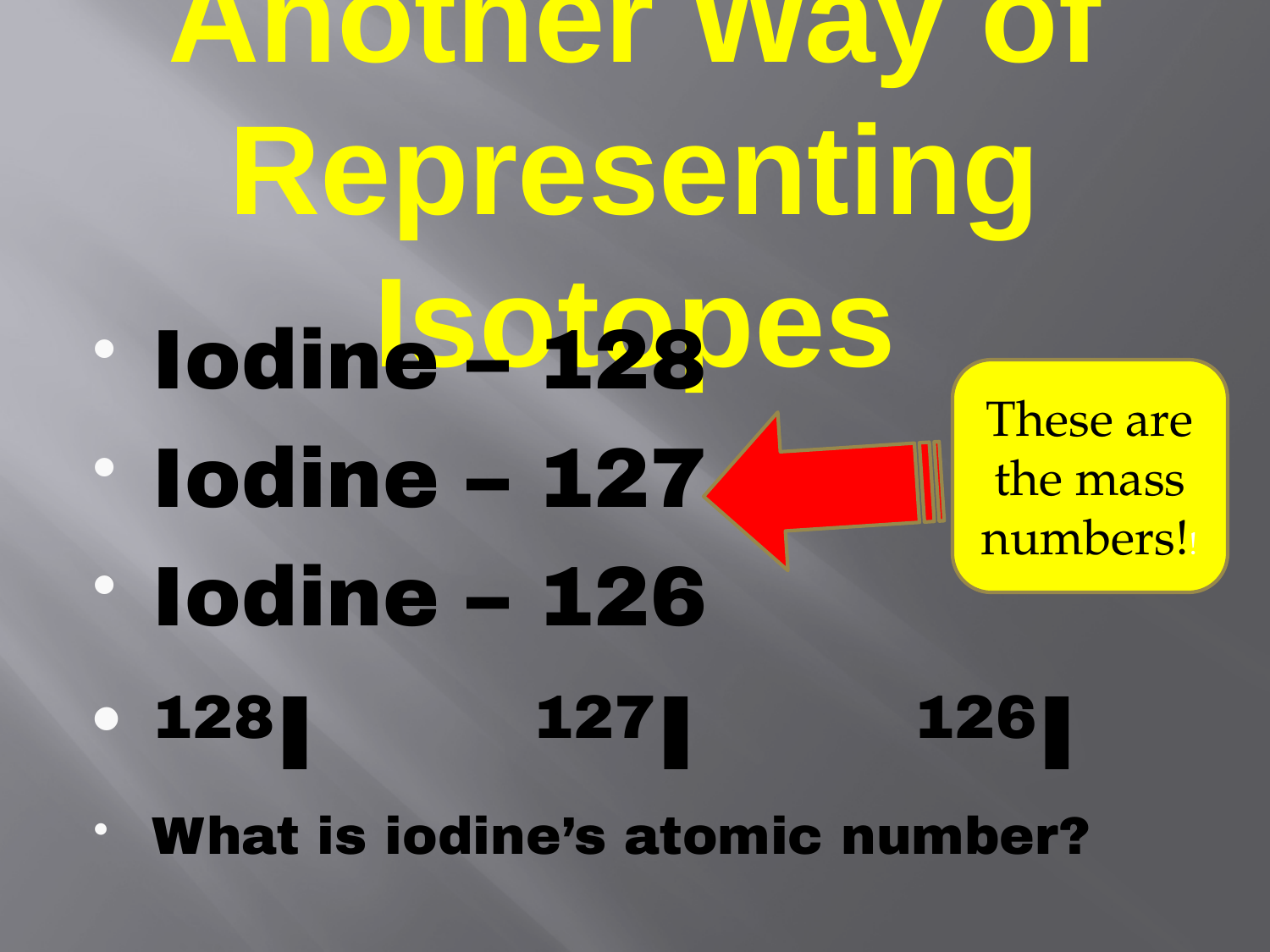

# Another Way of Representing Isotopes

Iodine – 128
Iodine – 127
Iodine – 126
128I		127I		126I
What is iodine’s atomic number?
These are the mass numbers!!